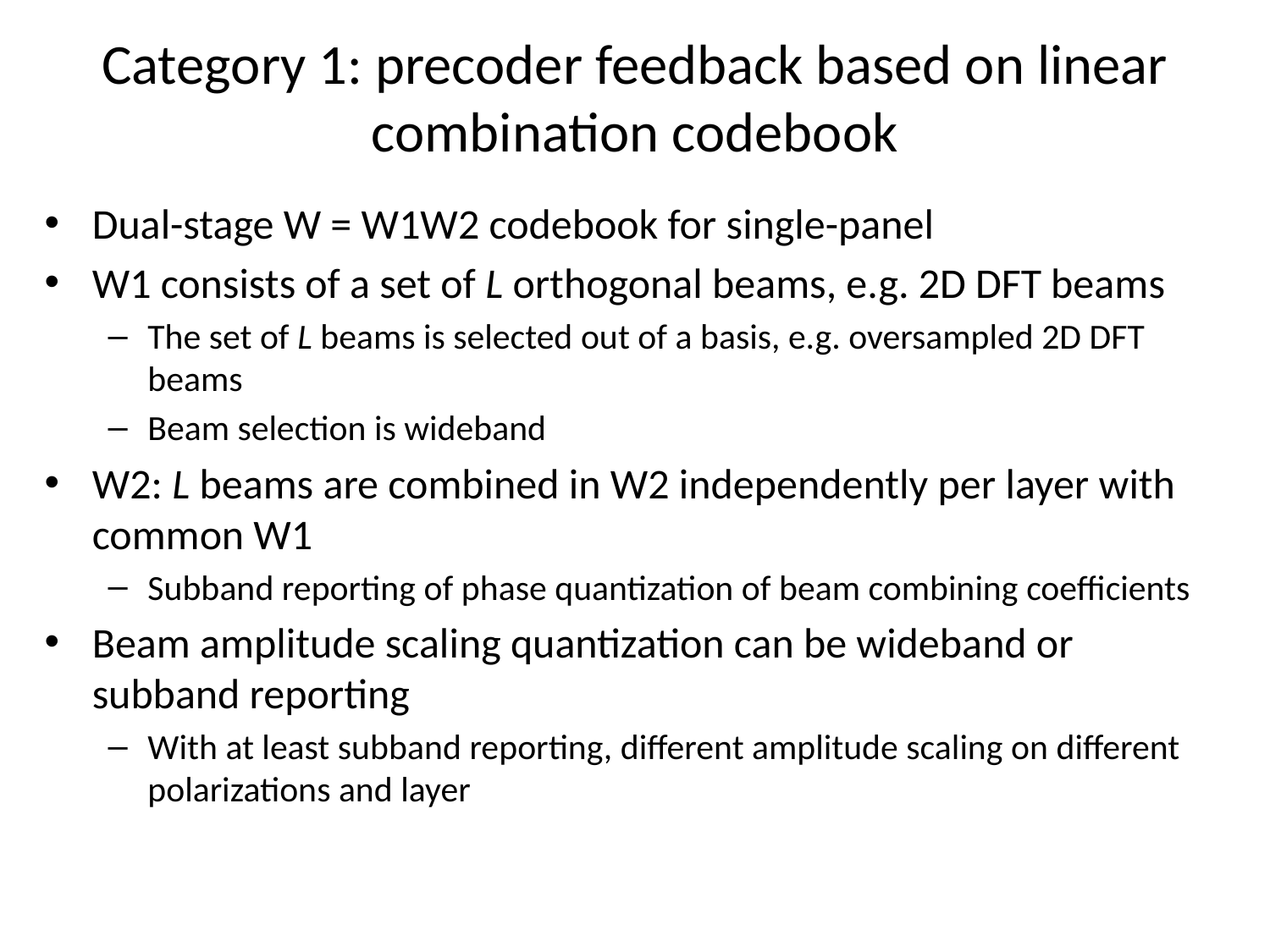

# Category 1: precoder feedback based on linear combination codebook
Dual-stage W = W1W2 codebook for single-panel
W1 consists of a set of L orthogonal beams, e.g. 2D DFT beams
The set of L beams is selected out of a basis, e.g. oversampled 2D DFT beams
Beam selection is wideband
W2: L beams are combined in W2 independently per layer with common W1
Subband reporting of phase quantization of beam combining coefficients
Beam amplitude scaling quantization can be wideband or subband reporting
With at least subband reporting, different amplitude scaling on different polarizations and layer